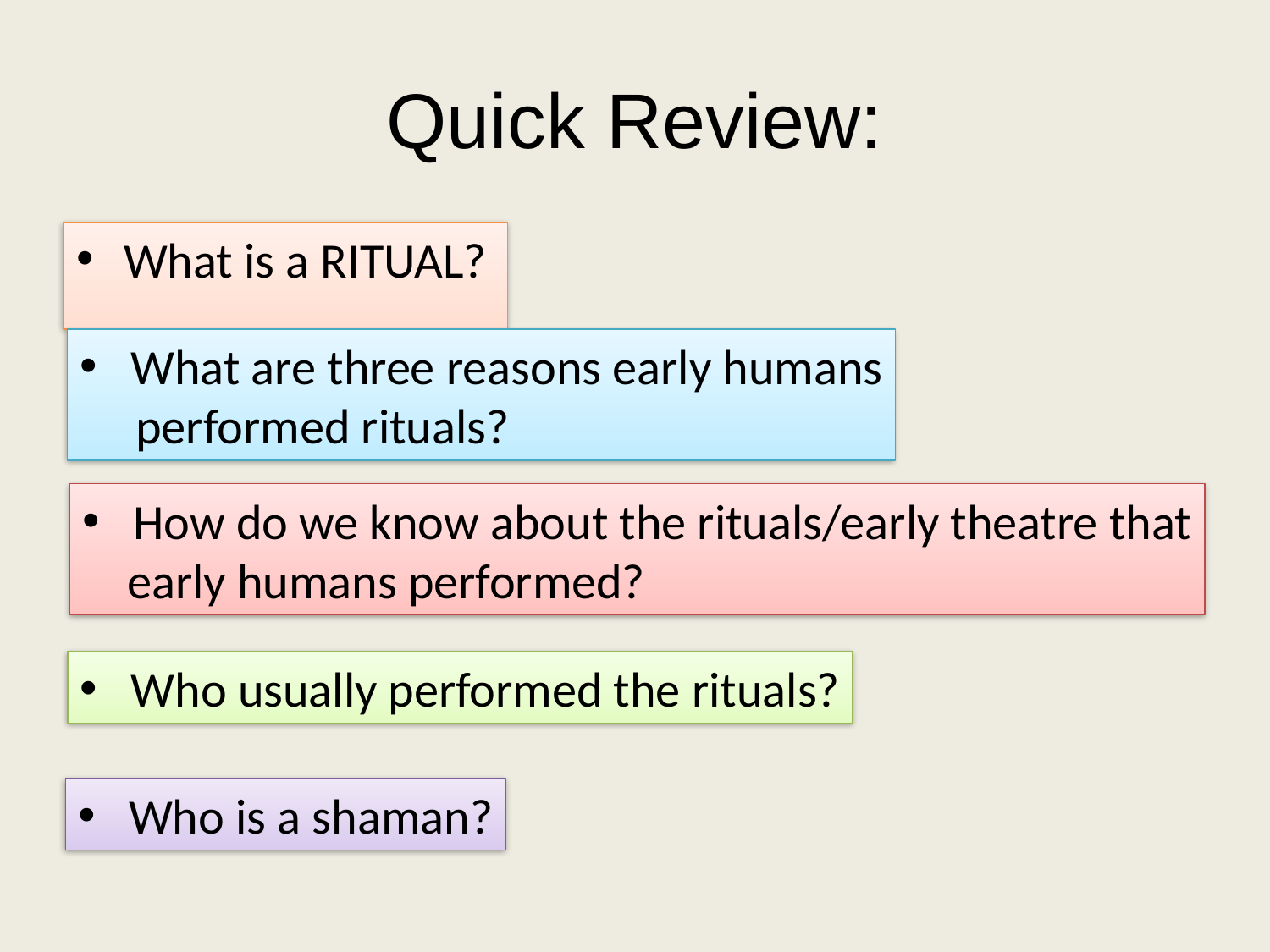

# Quick Review:
What is a RITUAL?

   What are three reasons early humans
     performed rituals?
   How do we know about the rituals/early theatre that
    early humans performed?
   Who usually performed the rituals?
   Who is a shaman?